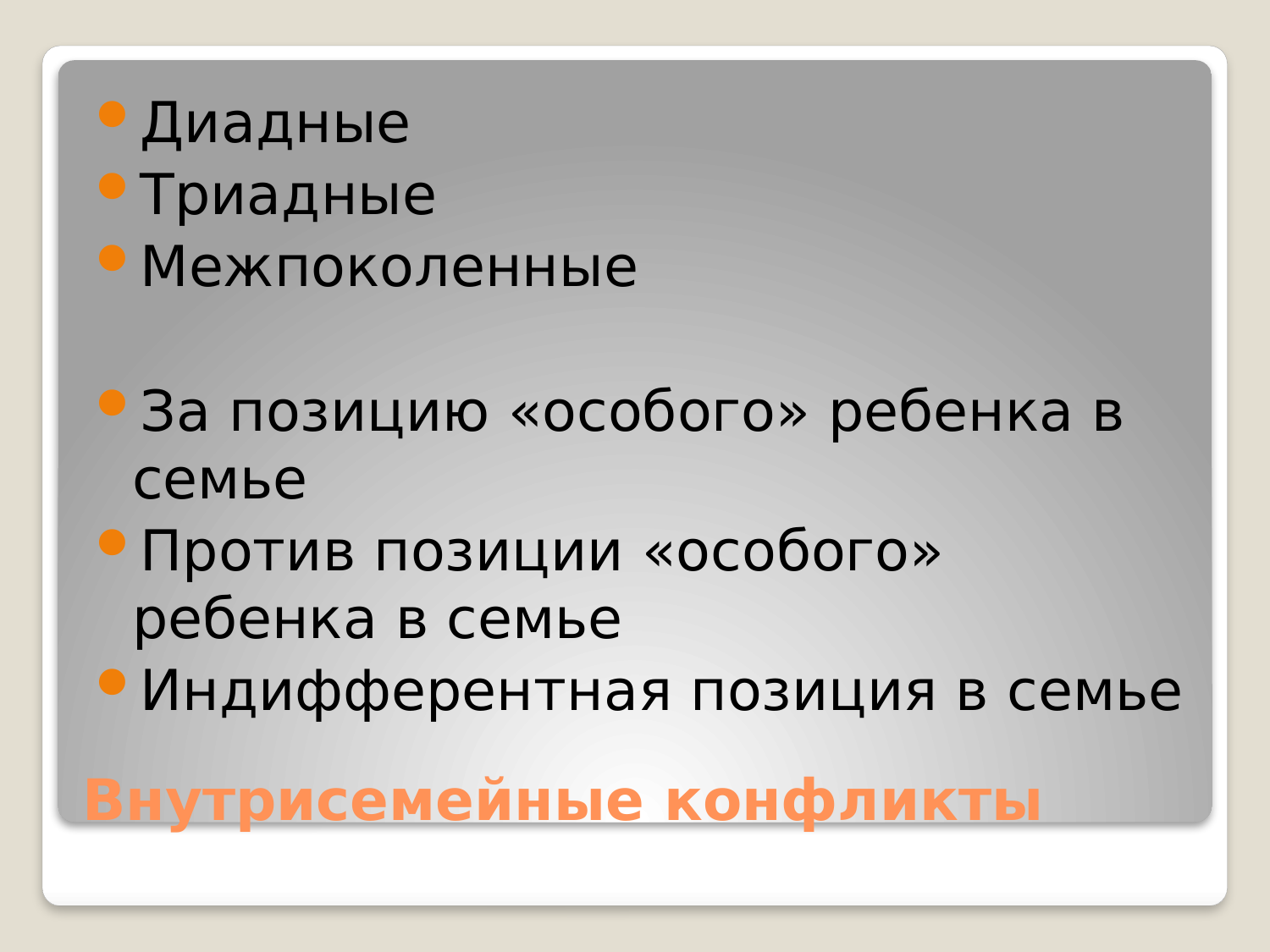

Диадные
Триадные
Межпоколенные

За позицию «особого» ребенка в семье
Против позиции «особого» ребенка в семье
Индифферентная позиция в семье

# Внутрисемейные конфликты